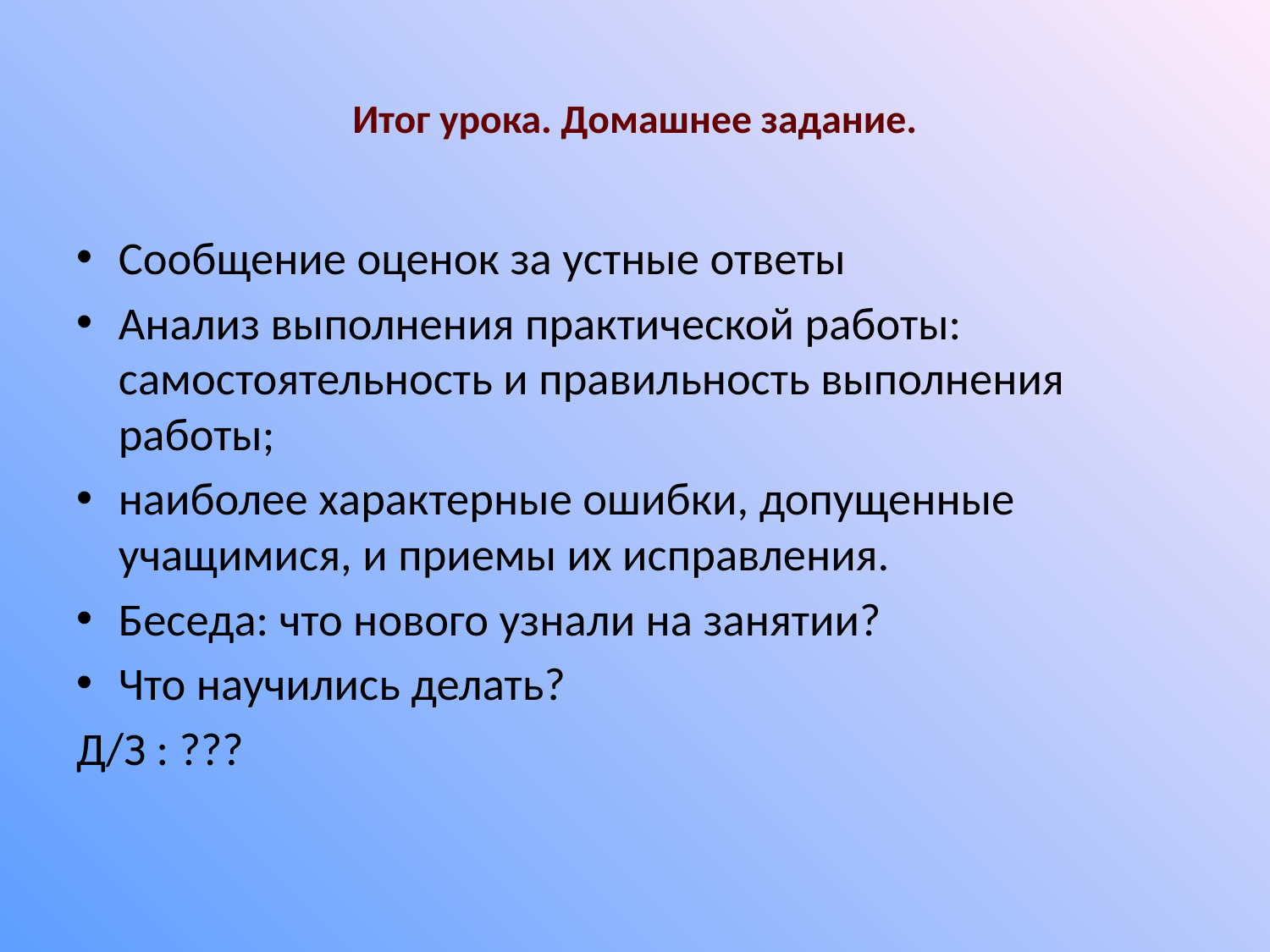

# Итог урока. Домашнее задание.
Сообщение оценок за устные ответы
Анализ выполнения практической работы: самостоятельность и правильность выполнения работы;
наиболее характерные ошибки, допущенные учащимися, и приемы их исправления.
Беседа: что нового узнали на занятии?
Что научились делать?
Д/З : ???